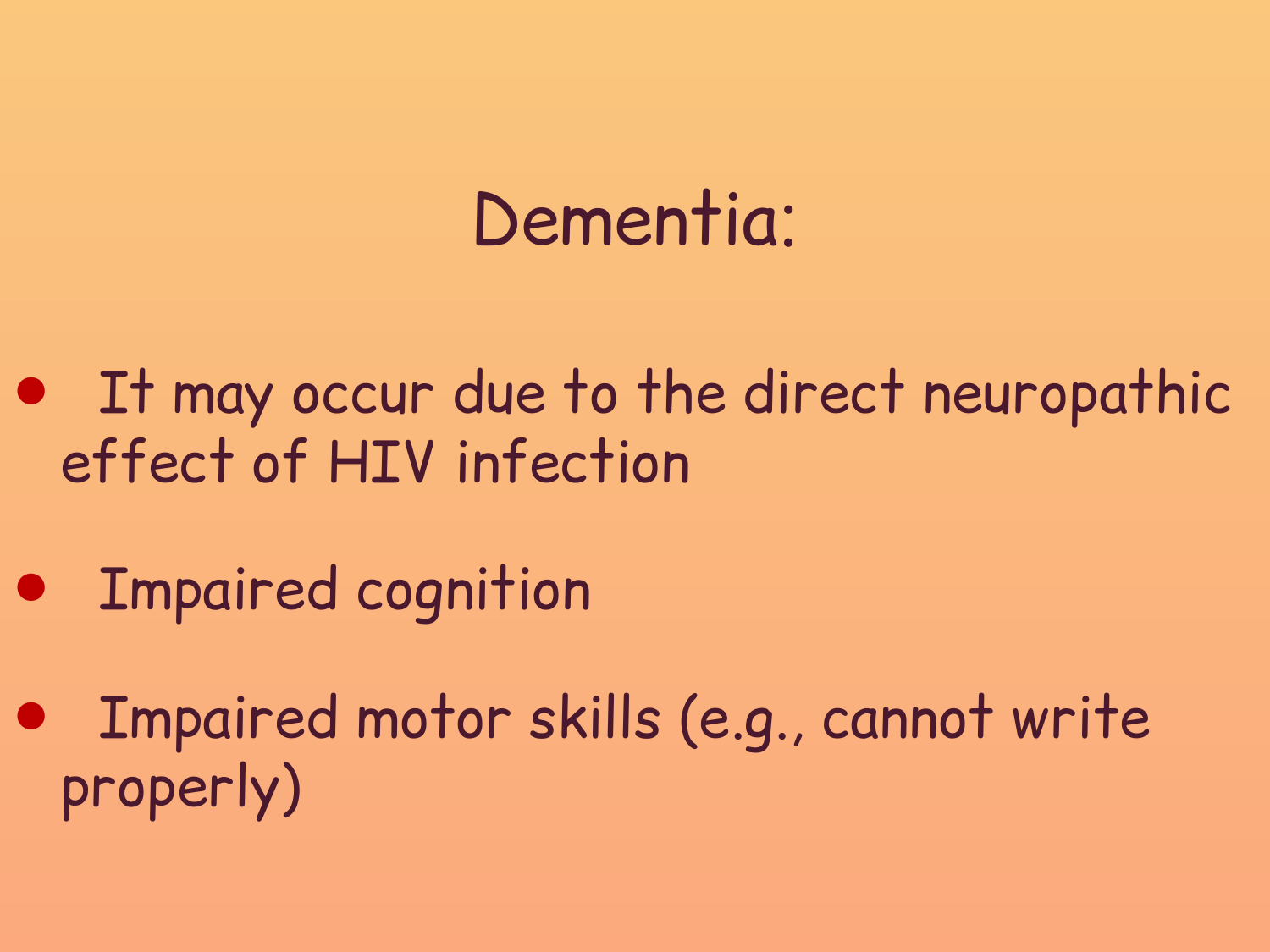

Dementia:

  It may occur due to the direct neuropathic effect of HIV infection

  Impaired cognition

  Impaired motor skills (e.g., cannot write properly)

#